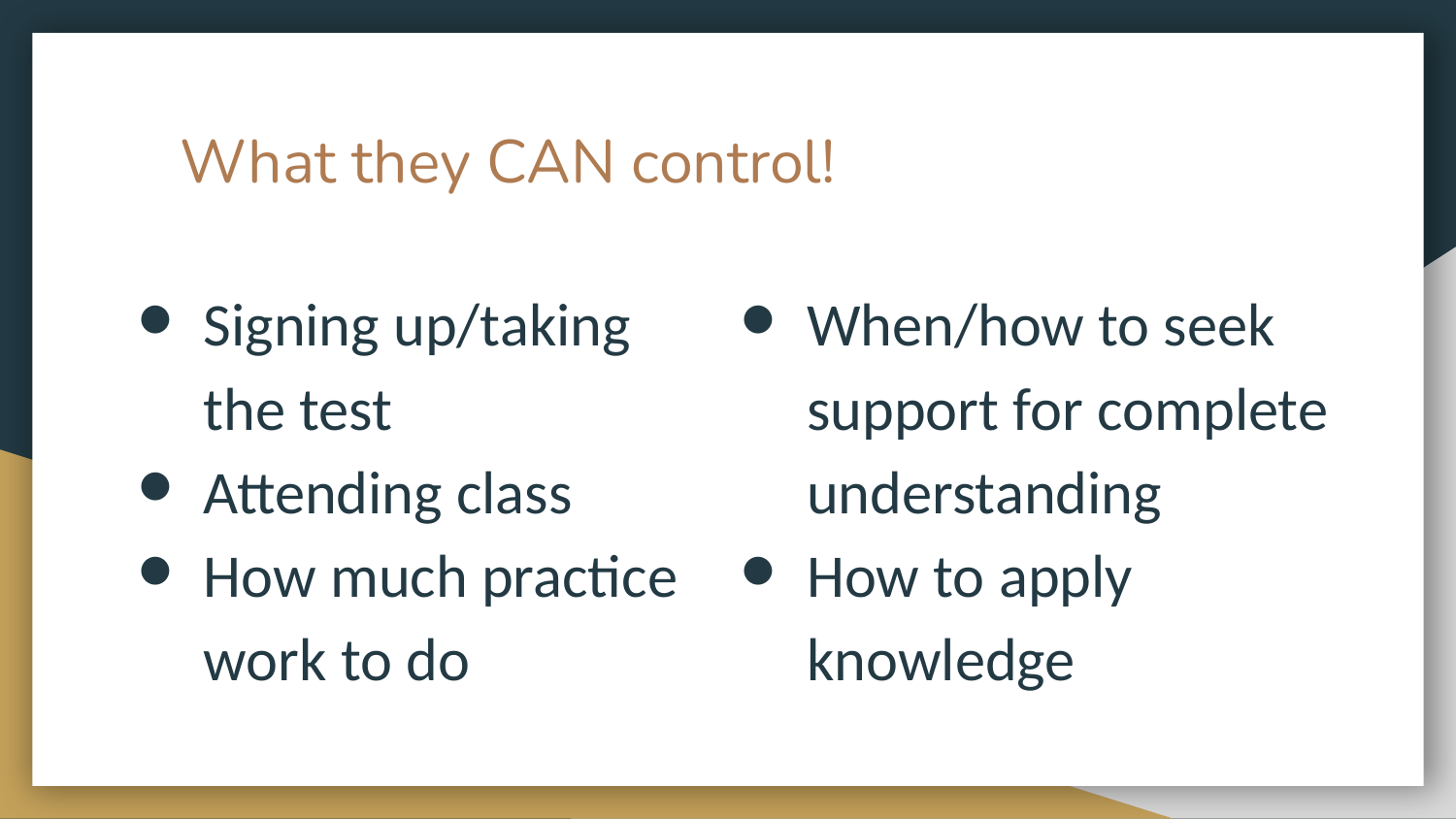

# What they CAN control!
Signing up/taking the test
Attending class
How much practice work to do

When/how to seek support for complete understanding
How to apply knowledge